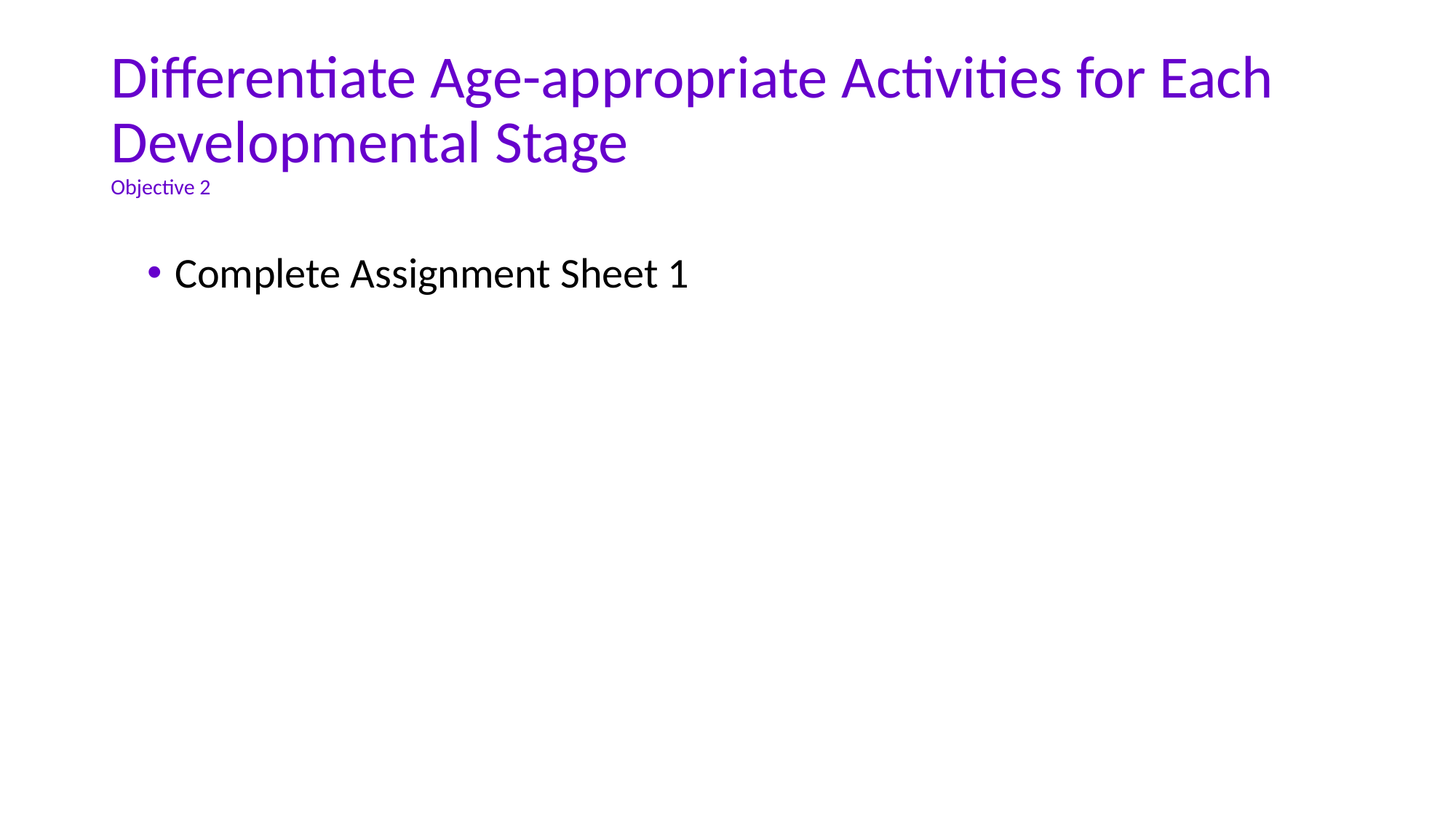

# Differentiate Age-appropriate Activities for Each Developmental Stage Objective 2
Complete Assignment Sheet 1